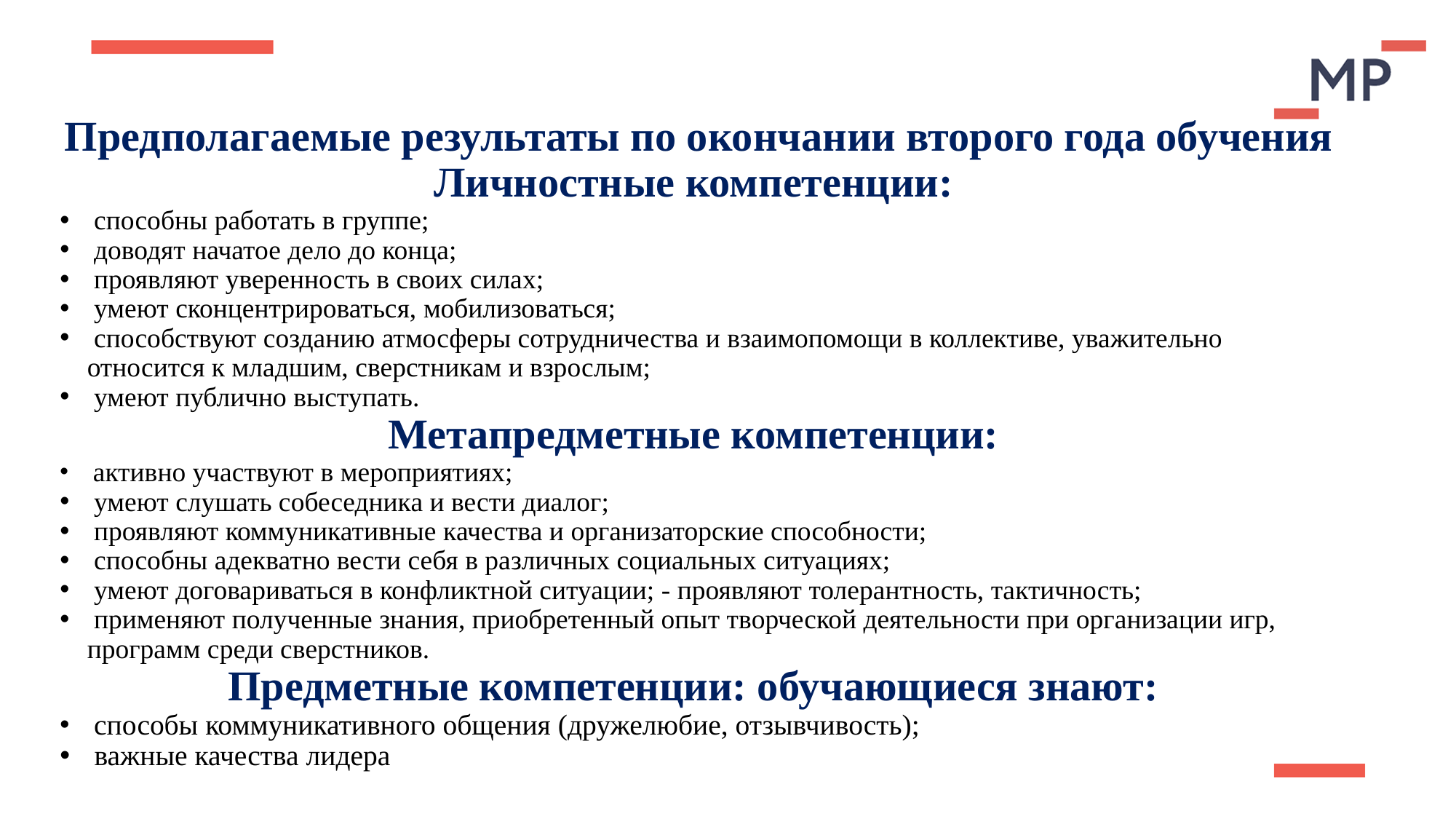

Предполагаемые результаты по окончании второго года обучения
Личностные компетенции:
 способны работать в группе;
 доводят начатое дело до конца;
 проявляют уверенность в своих силах;
 умеют сконцентрироваться, мобилизоваться;
 способствуют созданию атмосферы сотрудничества и взаимопомощи в коллективе, уважительно относится к младшим, сверстникам и взрослым;
 умеют публично выступать.
Метапредметные компетенции:
 активно участвуют в мероприятиях;
 умеют слушать собеседника и вести диалог;
 проявляют коммуникативные качества и организаторские способности;
 способны адекватно вести себя в различных социальных ситуациях;
 умеют договариваться в конфликтной ситуации; - проявляют толерантность, тактичность;
 применяют полученные знания, приобретенный опыт творческой деятельности при организации игр, программ среди сверстников.
Предметные компетенции: обучающиеся знают:
 способы коммуникативного общения (дружелюбие, отзывчивость);
 важные качества лидера